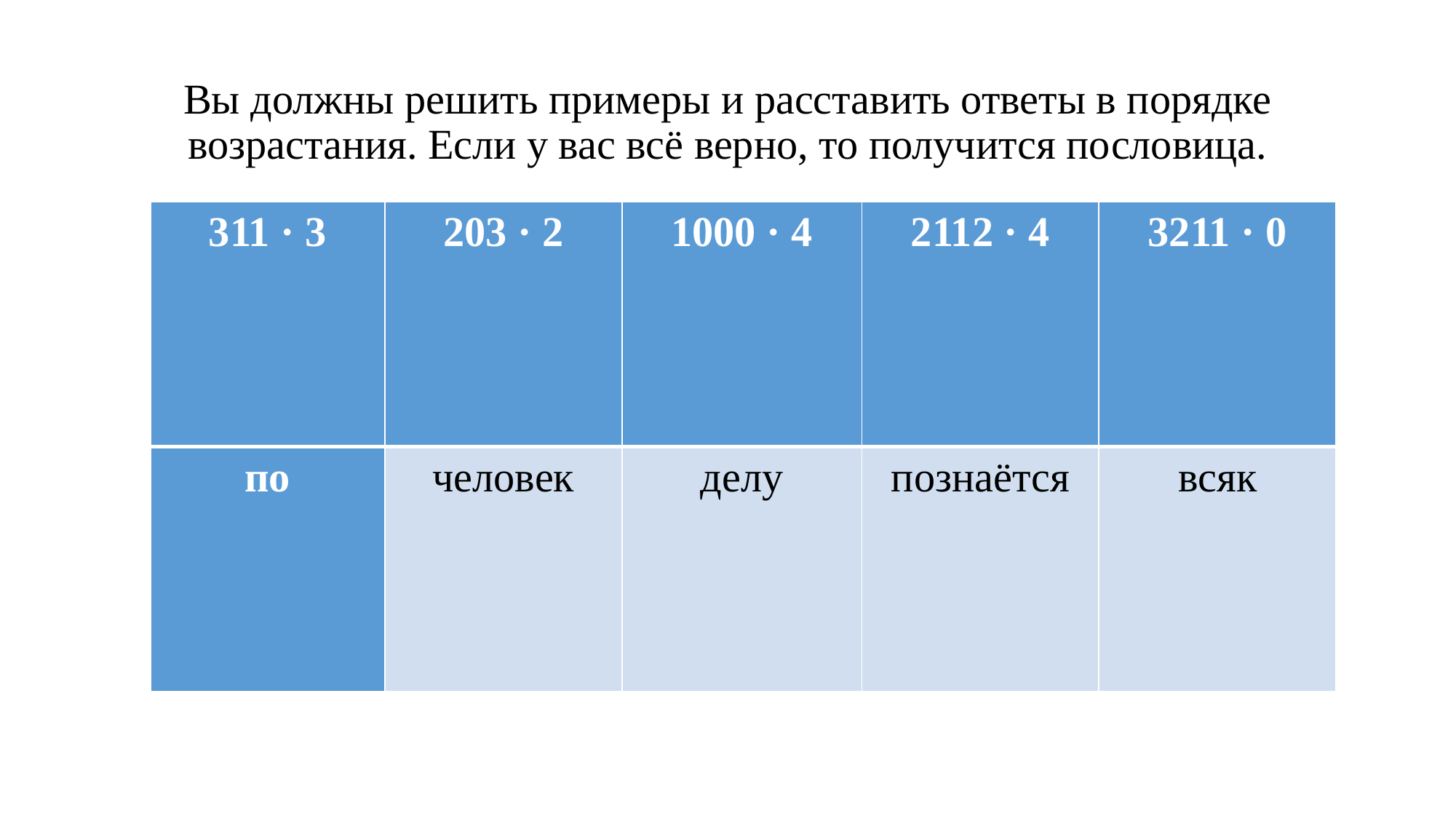

# Вы должны решить примеры и расставить ответы в порядке возрастания. Если у вас всё верно, то получится пословица.
| 311 · 3 | 203 · 2 | 1000 · 4 | 2112 · 4 | 3211 · 0 |
| --- | --- | --- | --- | --- |
| по | человек | делу | познаётся | всяк |